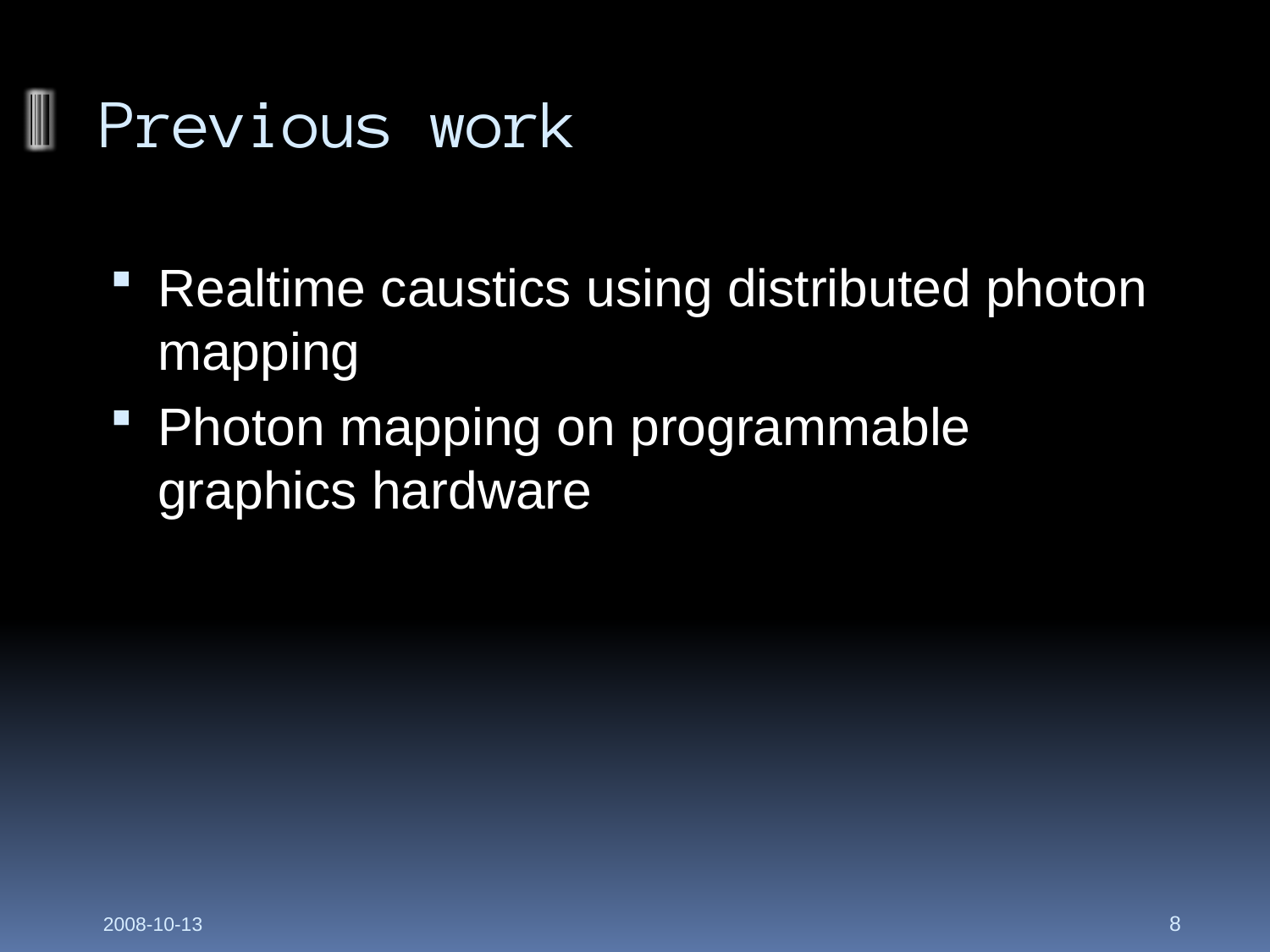

# Previous work
Realtime caustics using distributed photon mapping
Photon mapping on programmable graphics hardware
2008-10-13
8